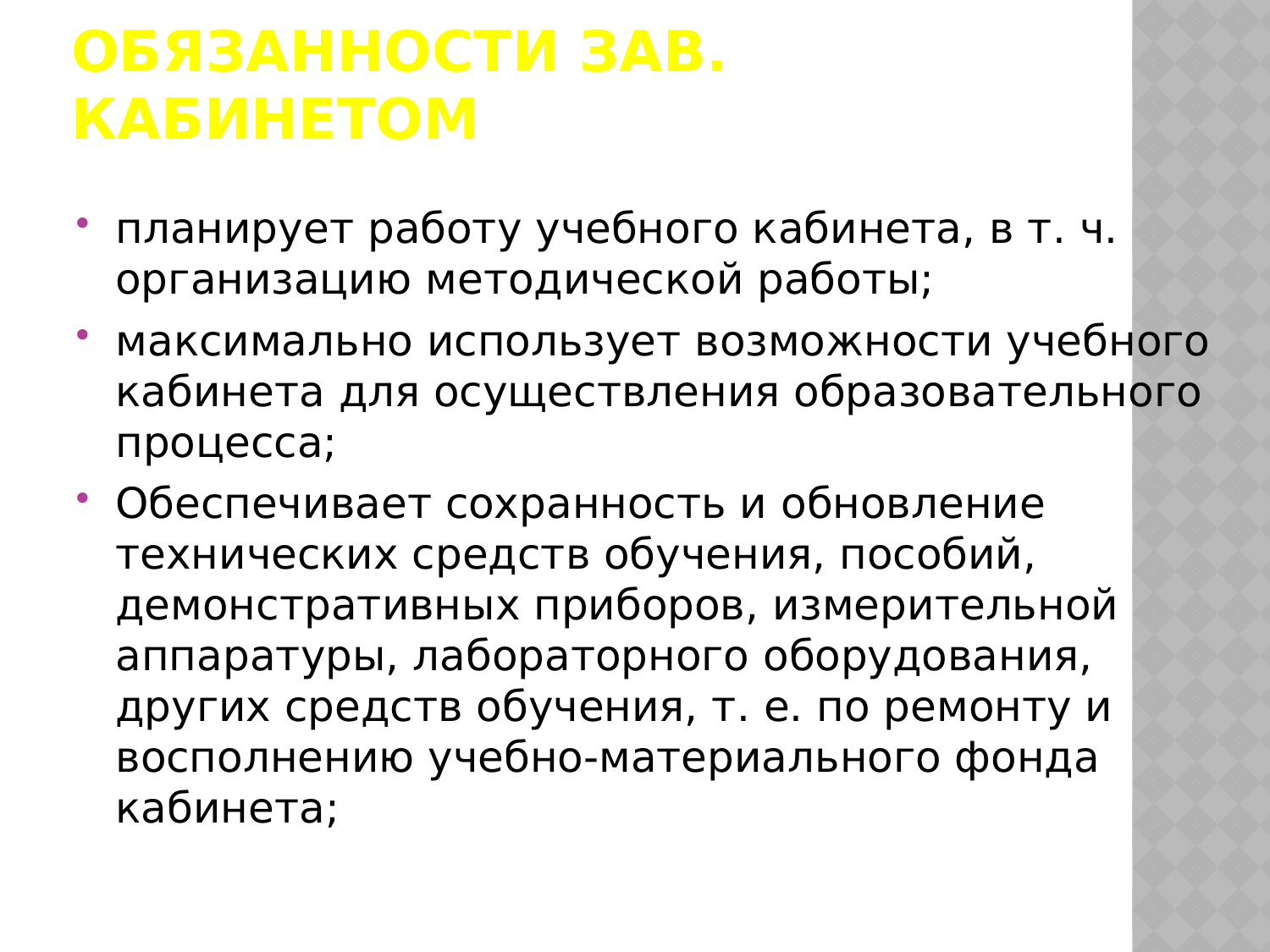

# Обязанности зав. кабинетом
планирует работу учебного кабинета, в т. ч. организацию методической работы;
максимально использует возможности учебного кабинета для осуществления образовательного процесса;
Обеспечивает сохранность и обновление технических средств обучения, пособий, демонстративных приборов, измерительной аппаратуры, лабораторного оборудования, других средств обучения, т. е. по ремонту и восполнению учебно-материального фонда кабинета;